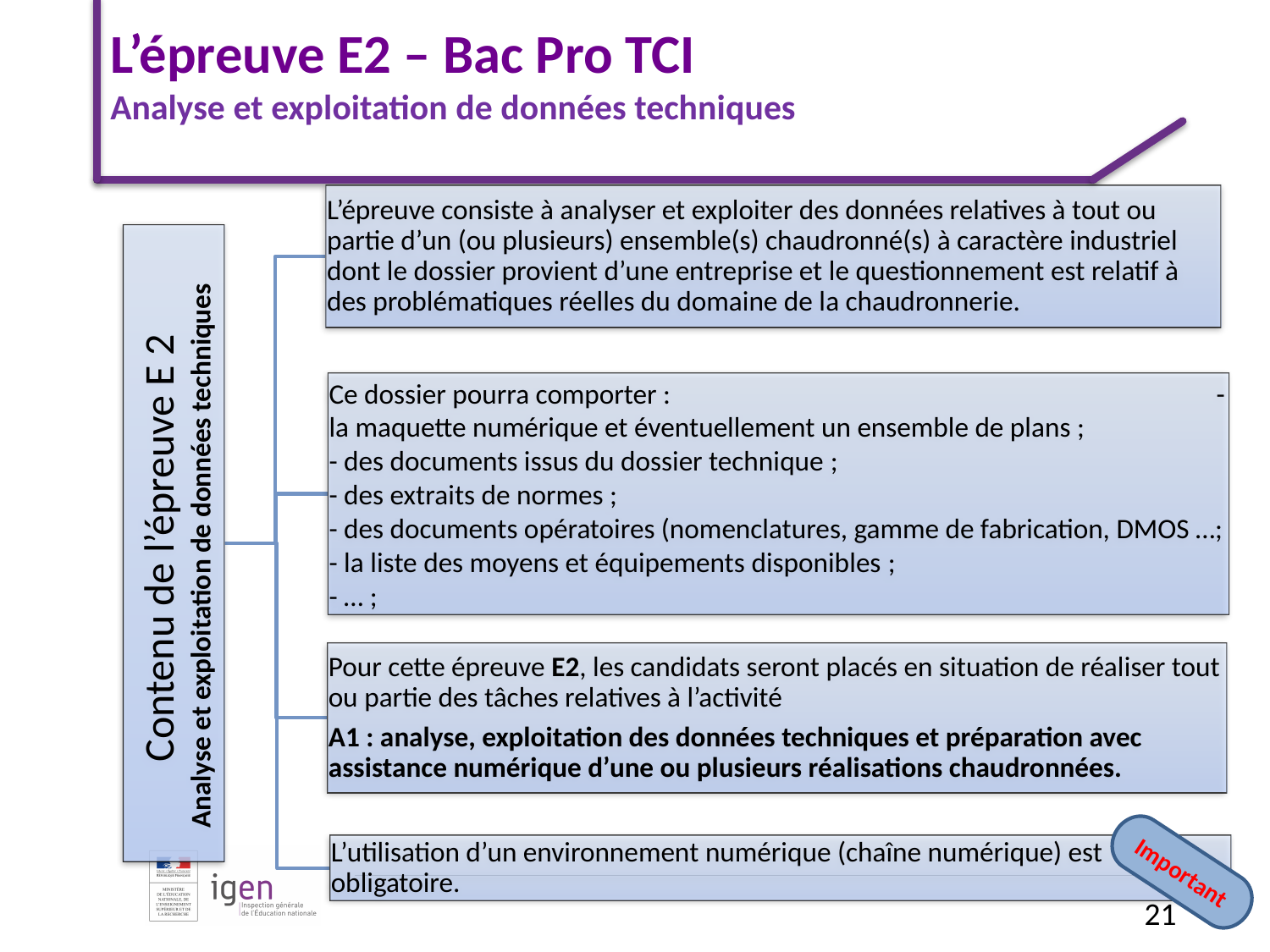

# L’épreuve E2 – Bac Pro TCI Analyse et exploitation de données techniques

Contenu de l’épreuve E 2
Analyse et exploitation de données techniques
L’épreuve consiste à analyser et exploiter des données relatives à tout ou partie d’un (ou plusieurs) ensemble(s) chaudronné(s) à caractère industriel dont le dossier provient d’une entreprise et le questionnement est relatif à des problématiques réelles du domaine de la chaudronnerie.
Ce dossier pourra comporter :                                                                                      - la maquette numérique et éventuellement un ensemble de plans ;
- des documents issus du dossier technique ;
- des extraits de normes ;
- des documents opératoires (nomenclatures, gamme de fabrication, DMOS …;
- la liste des moyens et équipements disponibles ;
- … ;
Pour cette épreuve E2, les candidats seront placés en situation de réaliser tout ou partie des tâches relatives à l’activité
A1 : analyse, exploitation des données techniques et préparation avec assistance numérique d’une ou plusieurs réalisations chaudronnées.
L’utilisation d’un environnement numérique (chaîne numérique) est obligatoire.
Important
21